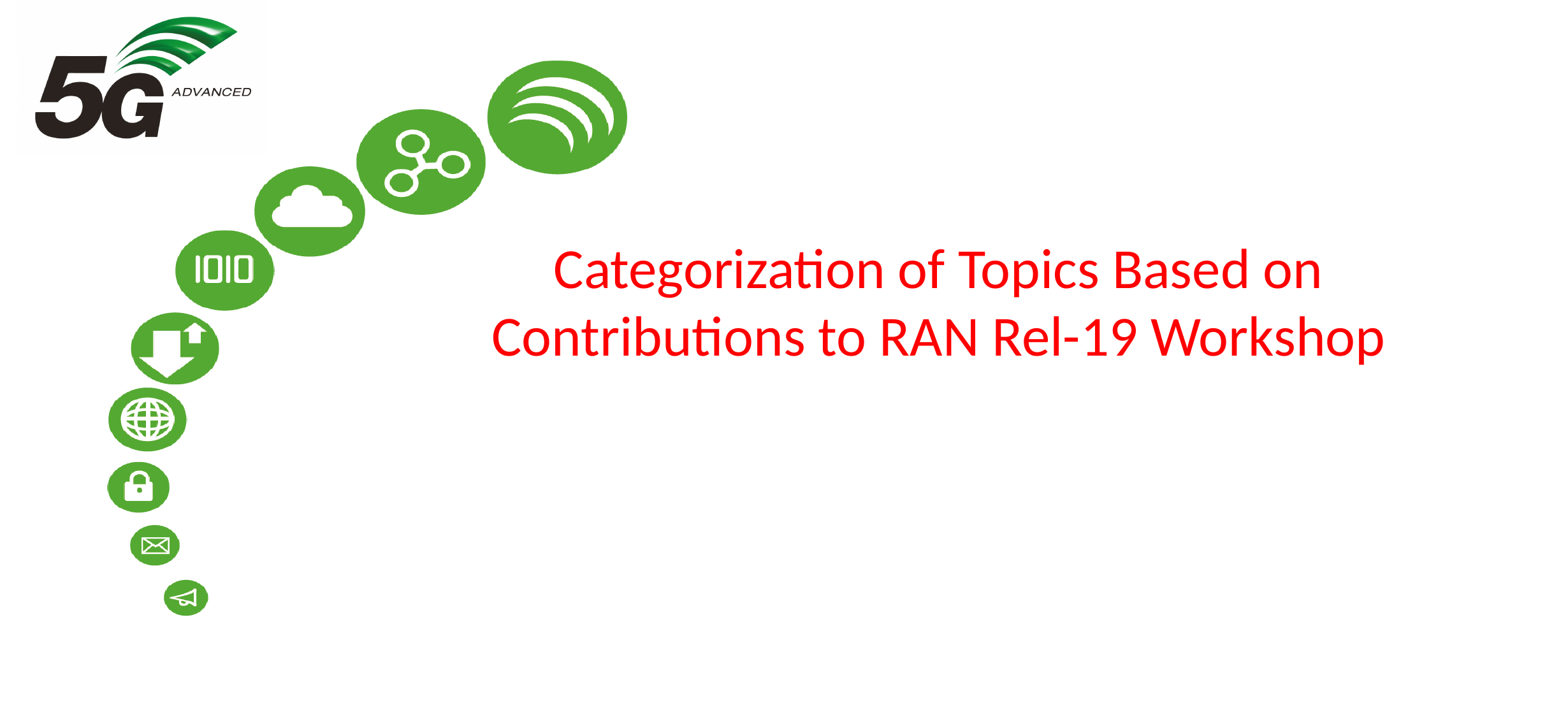

# Categorization of Topics Based on Contributions to RAN Rel-19 Workshop